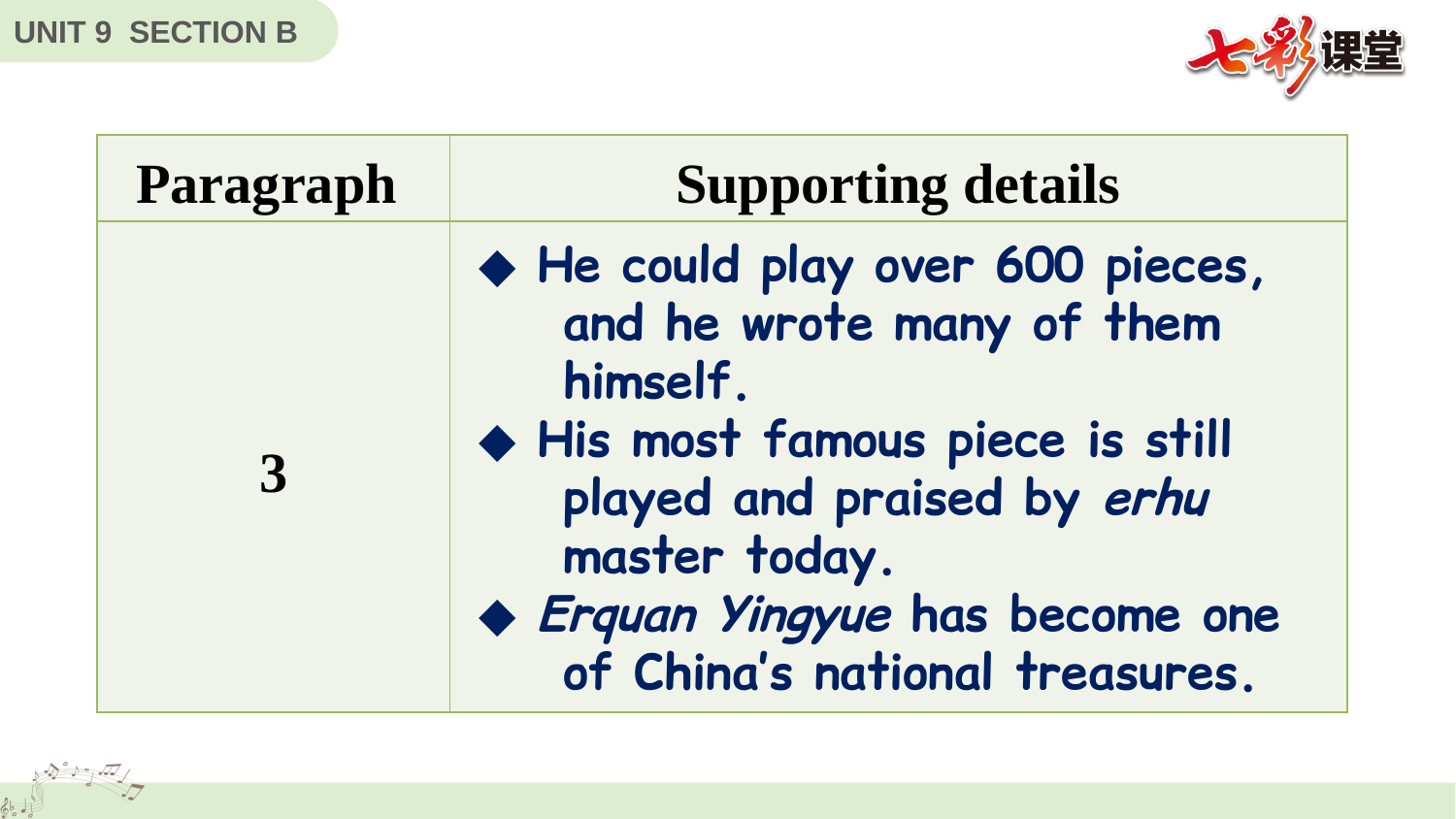

| Paragraph | Supporting details |
| --- | --- |
| 3 |  |
◆ He could play over 600 pieces, and he wrote many of them himself.
◆ His most famous piece is still played and praised by erhu master today.
◆ Erquan Yingyue has become one of China’s national treasures.